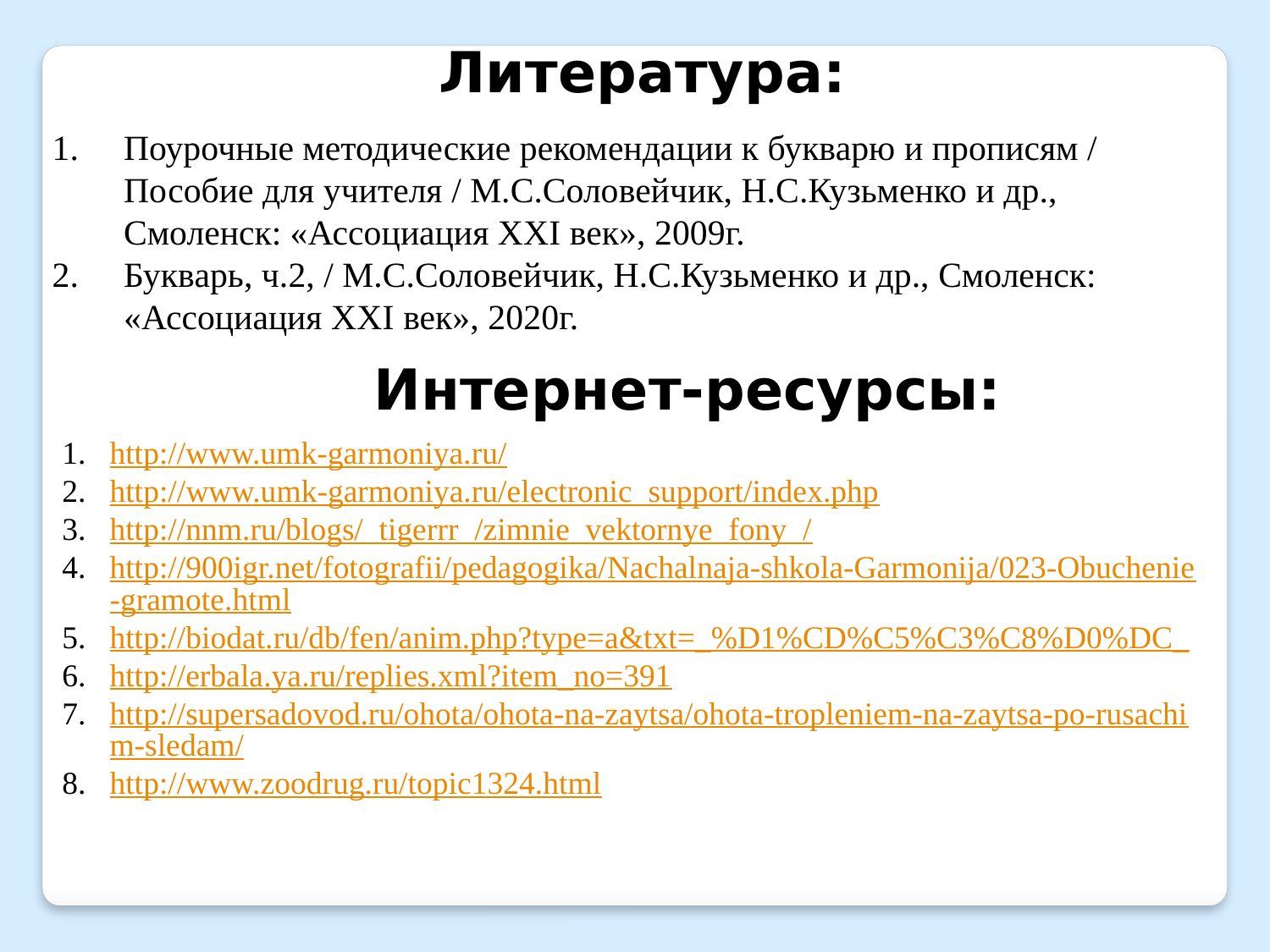

Литература:
Поурочные методические рекомендации к букварю и прописям / Пособие для учителя / М.С.Соловейчик, Н.С.Кузьменко и др., Смоленск: «Ассоциация XXI век», 2009г.
Букварь, ч.2, / М.С.Соловейчик, Н.С.Кузьменко и др., Смоленск: «Ассоциация XXI век», 2020г.

Интернет-ресурсы:
http://www.umk-garmoniya.ru/
http://www.umk-garmoniya.ru/electronic_support/index.php
http://nnm.ru/blogs/_tigerrr_/zimnie_vektornye_fony_/
http://900igr.net/fotografii/pedagogika/Nachalnaja-shkola-Garmonija/023-Obuchenie-gramote.html
http://biodat.ru/db/fen/anim.php?type=a&txt=_%D1%CD%C5%C3%C8%D0%DC_
http://erbala.ya.ru/replies.xml?item_no=391
http://supersadovod.ru/ohota/ohota-na-zaytsa/ohota-tropleniem-na-zaytsa-po-rusachim-sledam/
http://www.zoodrug.ru/topic1324.html